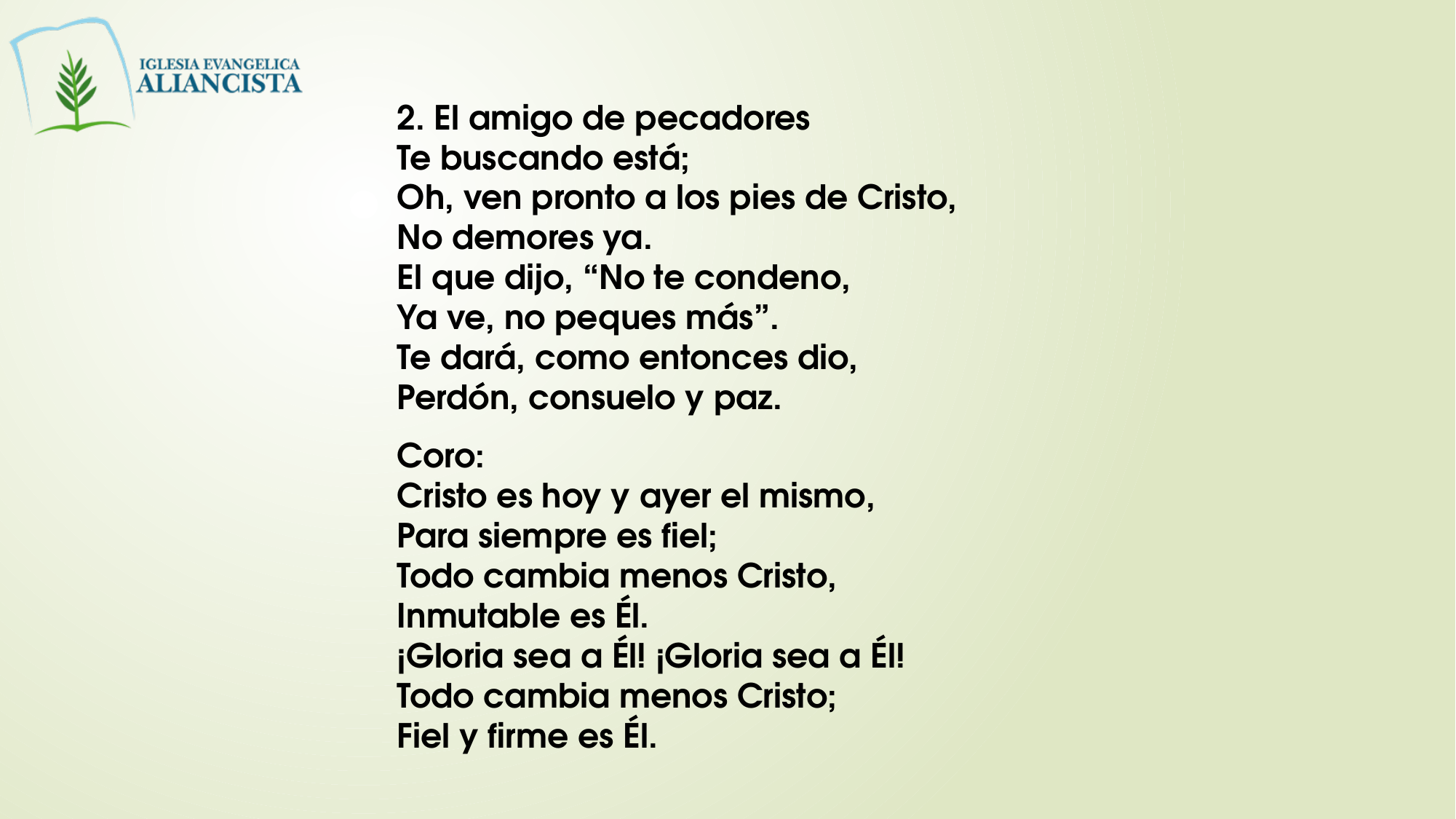

2. El amigo de pecadores
Te buscando está;
Oh, ven pronto a los pies de Cristo,
No demores ya.
El que dijo, “No te condeno,
Ya ve, no peques más”.
Te dará, como entonces dio,
Perdón, consuelo y paz.

Coro:
Cristo es hoy y ayer el mismo,
Para siempre es fiel;
Todo cambia menos Cristo,
Inmutable es Él.
¡Gloria sea a Él! ¡Gloria sea a Él!
Todo cambia menos Cristo;
Fiel y firme es Él.